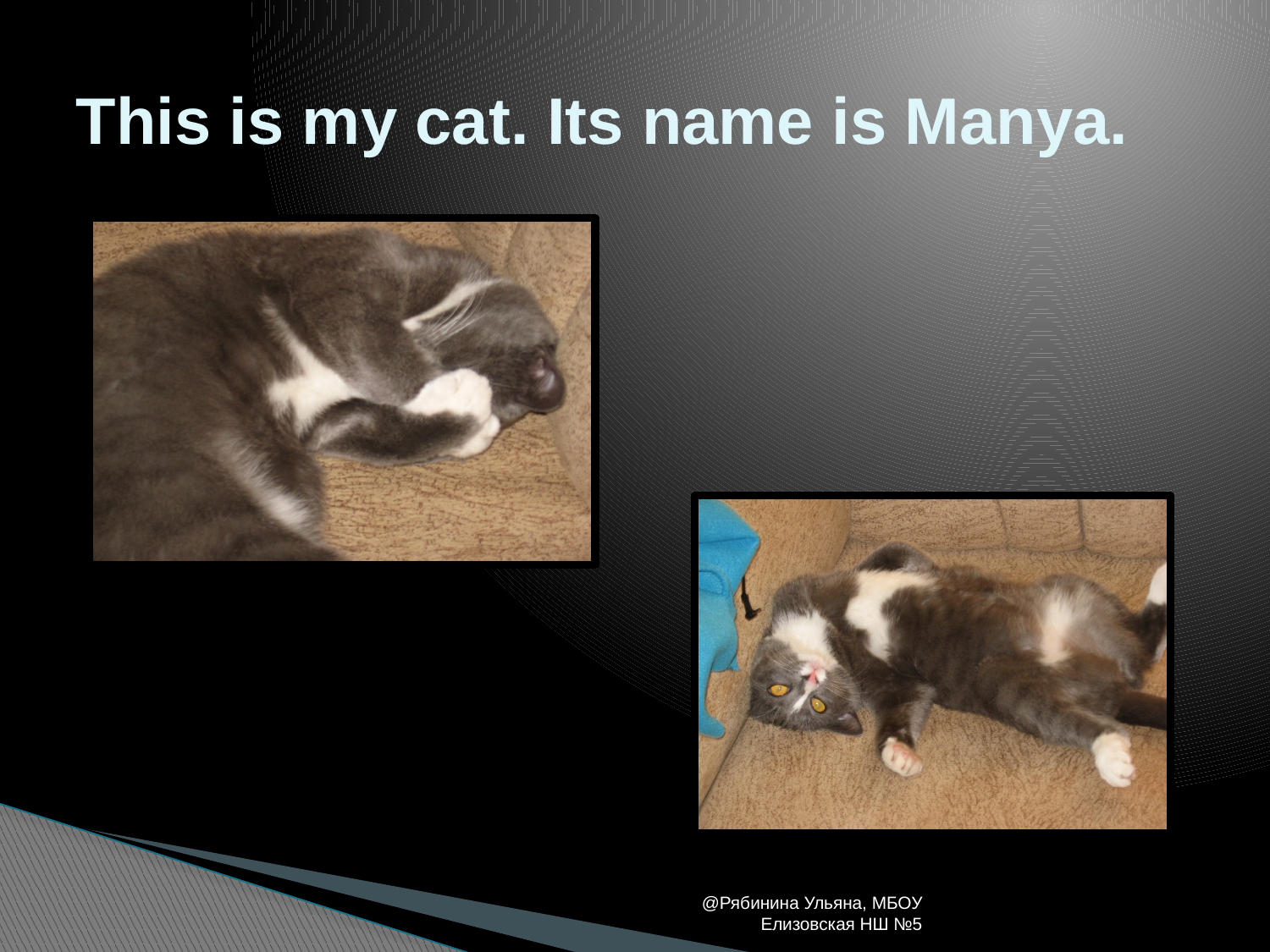

# This is my cat. Its name is Manya.

@Рябинина Ульяна, МБОУ Елизовская НШ №5